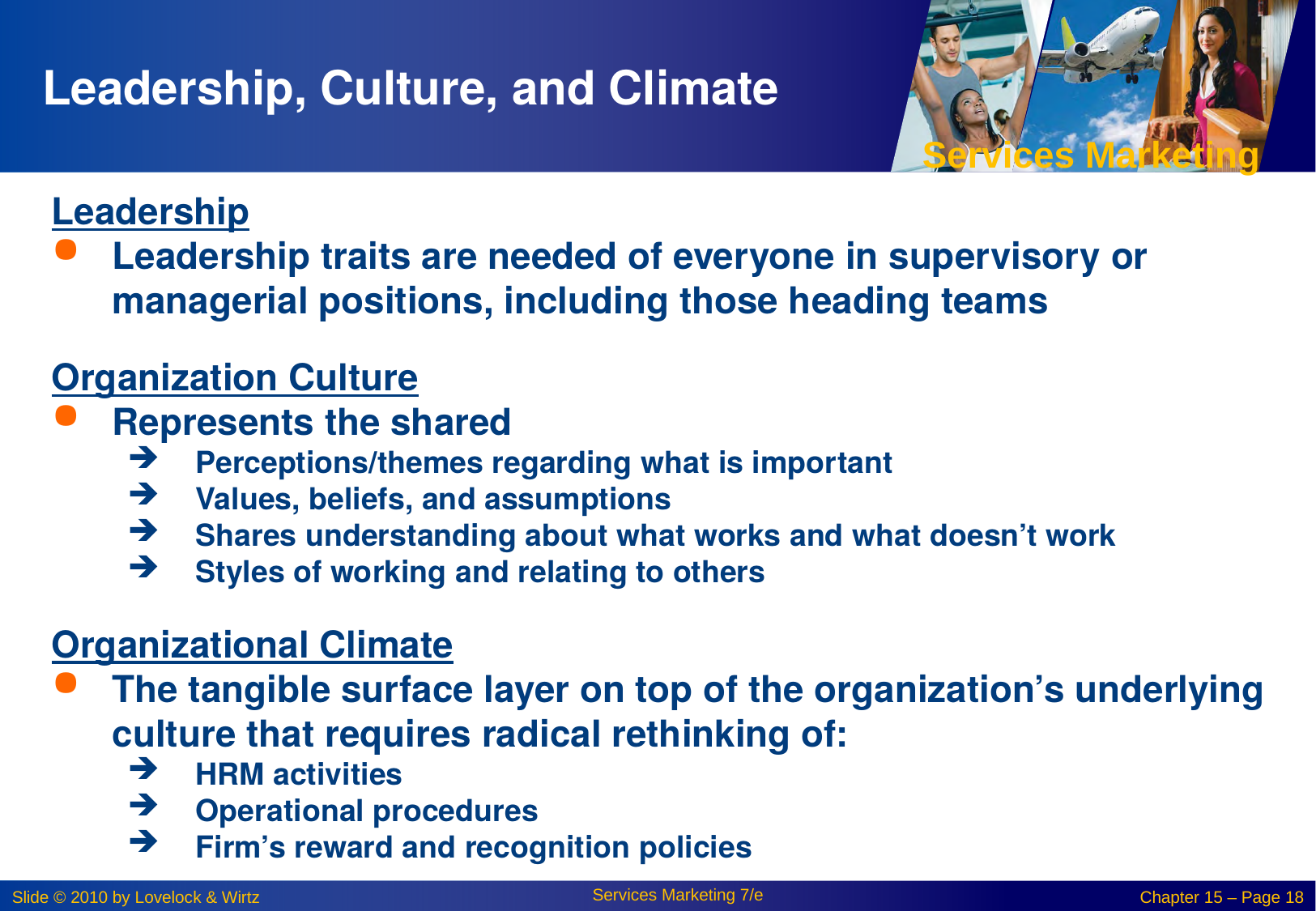

# Leadership, Culture, and Climate
Leadership
Leadership traits are needed of everyone in supervisory or managerial positions, including those heading teams

Organization Culture
Represents the shared
Perceptions/themes regarding what is important
Values, beliefs, and assumptions
Shares understanding about what works and what doesn’t work
Styles of working and relating to others

Organizational Climate
The tangible surface layer on top of the organization’s underlying culture that requires radical rethinking of:
HRM activities
Operational procedures
Firm’s reward and recognition policies